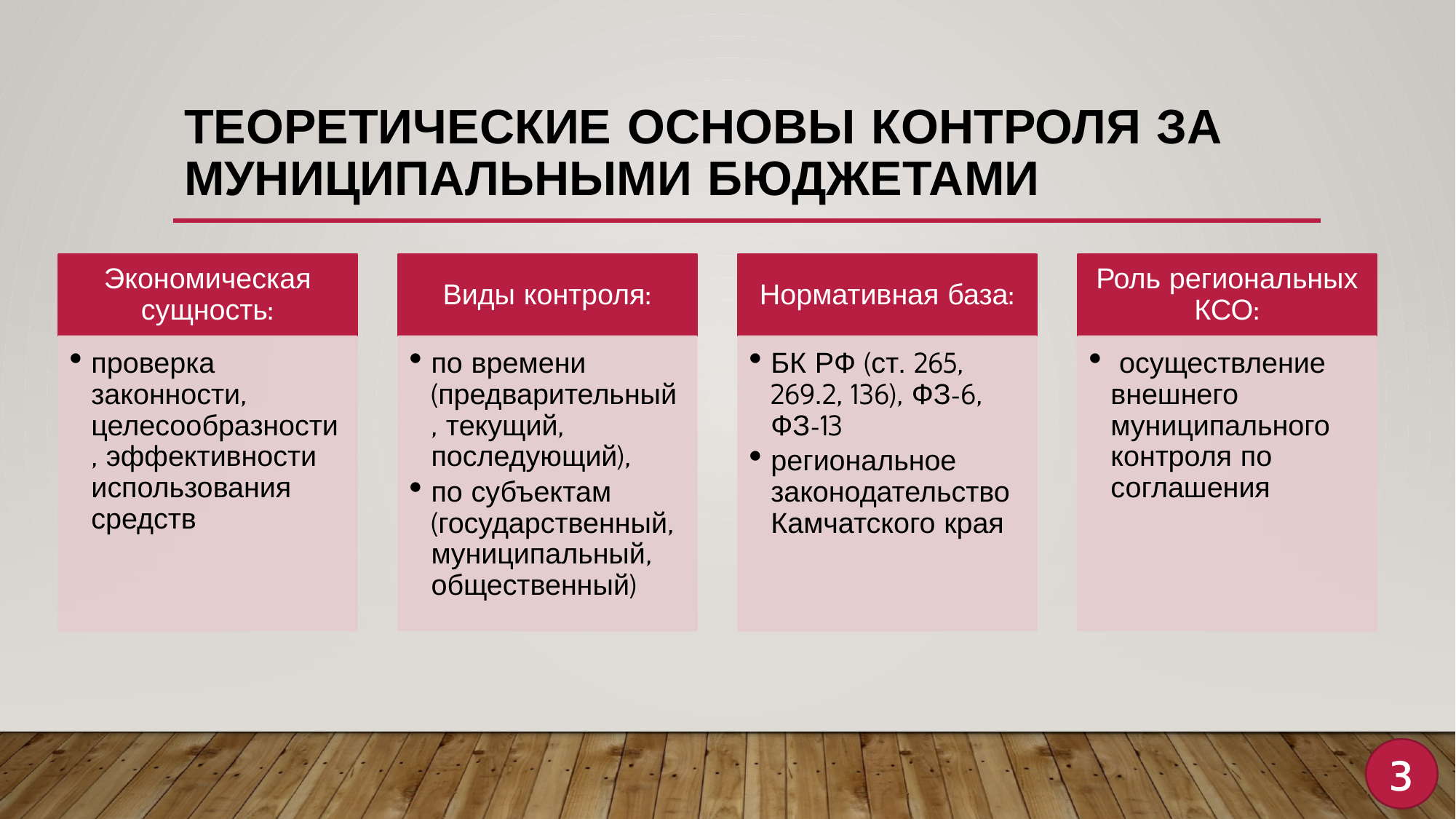

# Теоретические основы контроля ЗА МУНИЦИПАЛЬНЫМИ БЮДЖЕТАМИ
Экономическая сущность:
проверка законности, целесообразности, эффективности использования средств
Виды контроля:
по времени (предварительный, текущий, последующий),
по субъектам (государственный, муниципальный, общественный)
Нормативная база:
БК РФ (ст. 265, 269.2, 136), ФЗ-6, ФЗ-13
региональное законодательство Камчатского края
Роль региональных КСО:
 осуществление внешнего муниципального контроля по соглашения
3